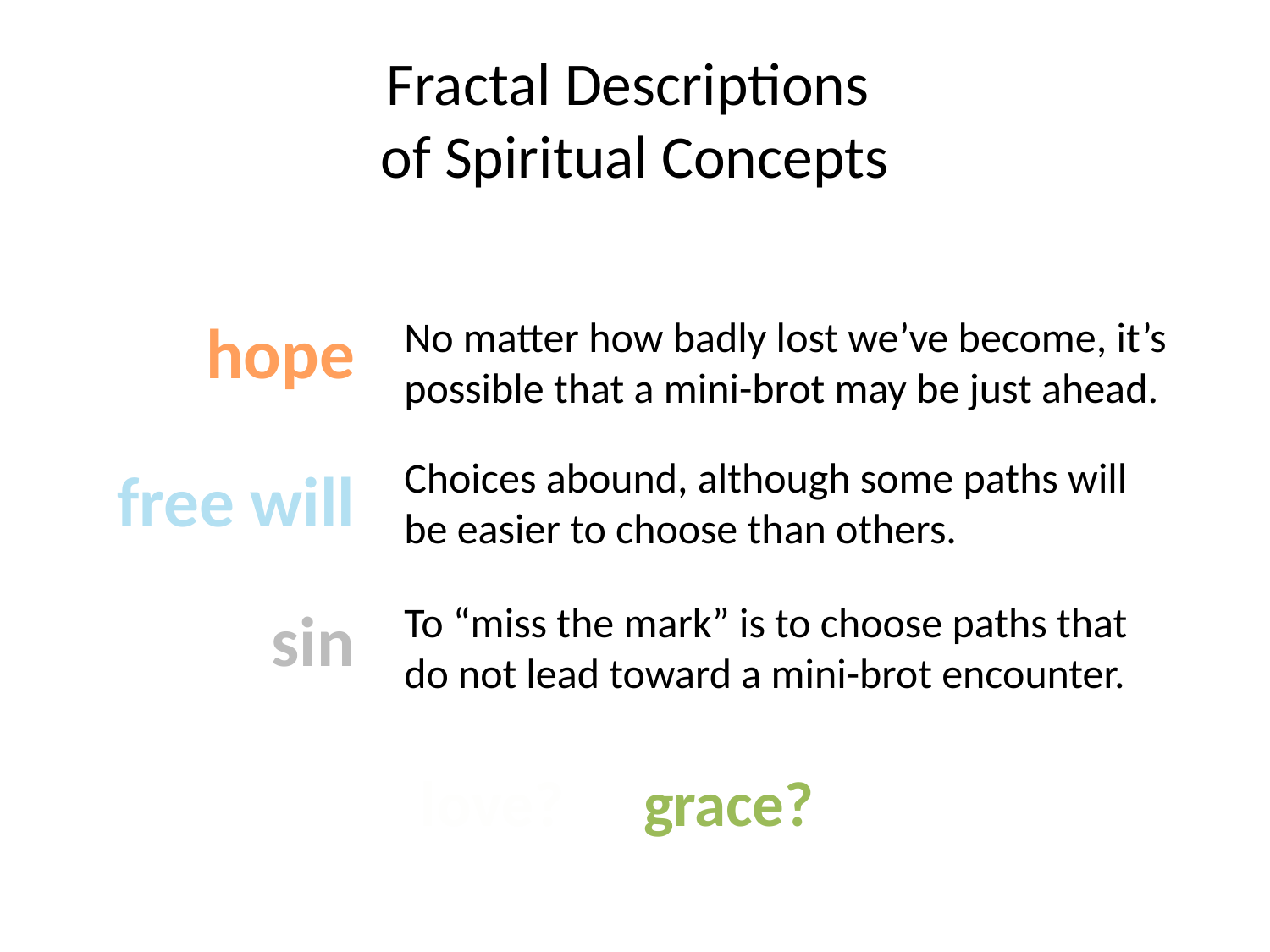

# Fractal Descriptions of Spiritual Concepts
hope
No matter how badly lost we’ve become, it’s possible that a mini-brot may be just ahead.
Choices abound, although some paths will be easier to choose than others.
free will
sin
To “miss the mark” is to choose paths that do not lead toward a mini-brot encounter.
love?
grace?